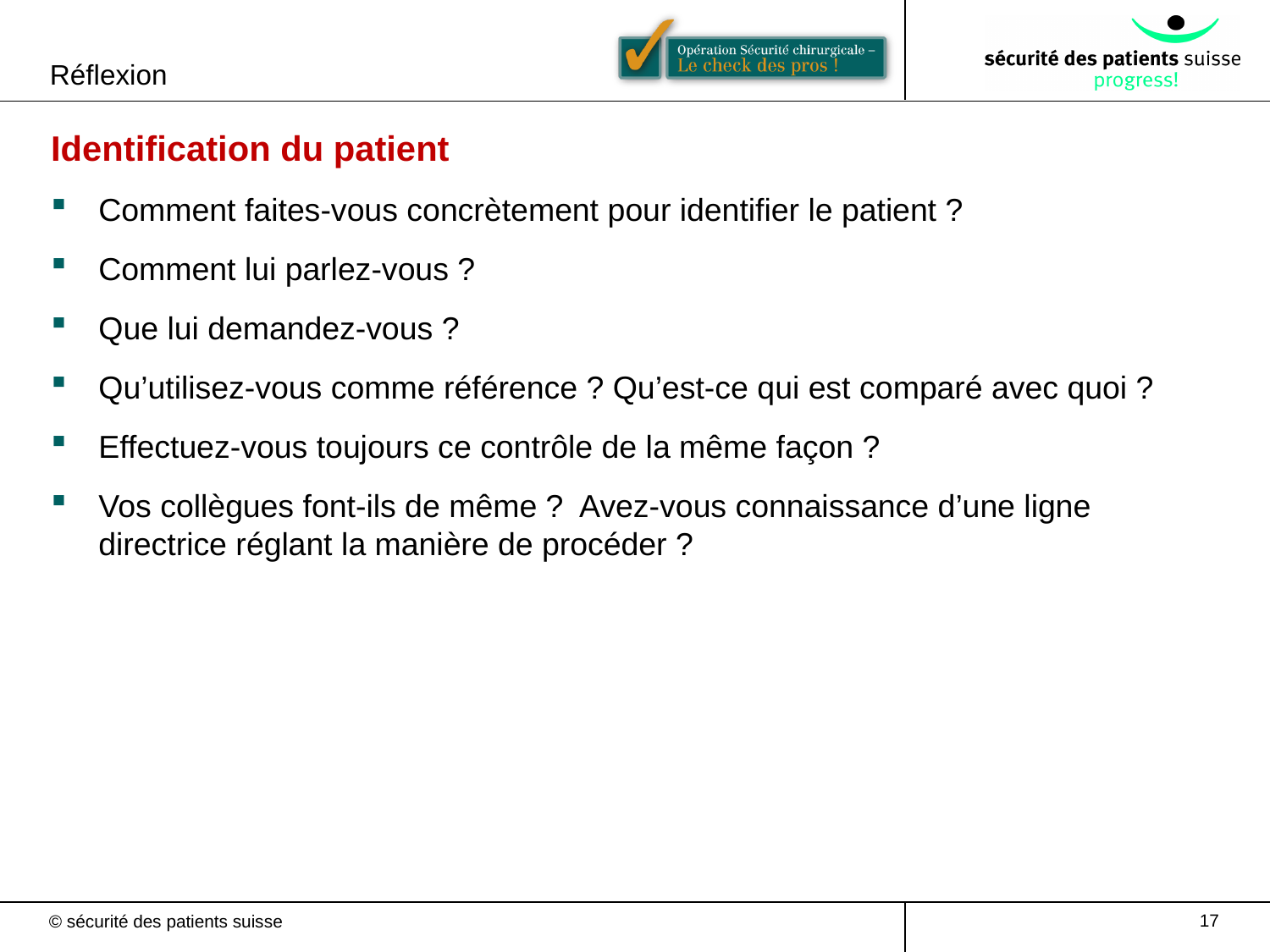

Réflexion
Identification du patient
Comment faites-vous concrètement pour identifier le patient ?
Comment lui parlez-vous ?
Que lui demandez-vous ?
Qu’utilisez-vous comme référence ? Qu’est-ce qui est comparé avec quoi ?
Effectuez-vous toujours ce contrôle de la même façon ?
Vos collègues font-ils de même ?  Avez-vous connaissance d’une ligne directrice réglant la manière de procéder ?

17
© sécurité des patients suisse